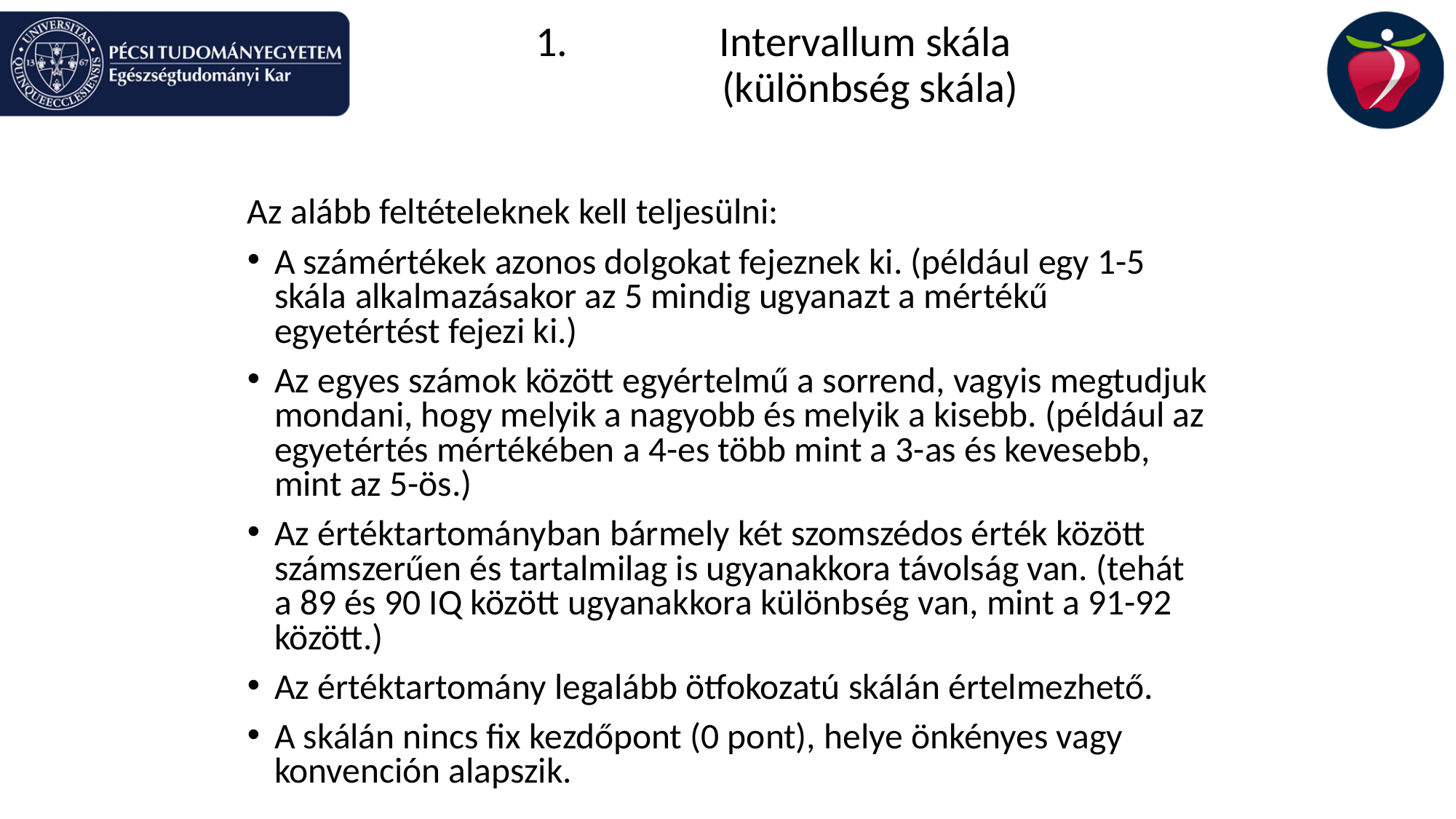

# Intervallum skála (különbség skála)
Az alább feltételeknek kell teljesülni:
A számértékek azonos dolgokat fejeznek ki. (például egy 1-5 skála alkalmazásakor az 5 mindig ugyanazt a mértékű egyetértést fejezi ki.)
Az egyes számok között egyértelmű a sorrend, vagyis megtudjuk mondani, hogy melyik a nagyobb és melyik a kisebb. (például az egyetértés mértékében a 4-es több mint a 3-as és kevesebb, mint az 5-ös.)
Az értéktartományban bármely két szomszédos érték között számszerűen és tartalmilag is ugyanakkora távolság van. (tehát a 89 és 90 IQ között ugyanakkora különbség van, mint a 91-92 között.)
Az értéktartomány legalább ötfokozatú skálán értelmezhető.
A skálán nincs fix kezdőpont (0 pont), helye önkényes vagy konvención alapszik.